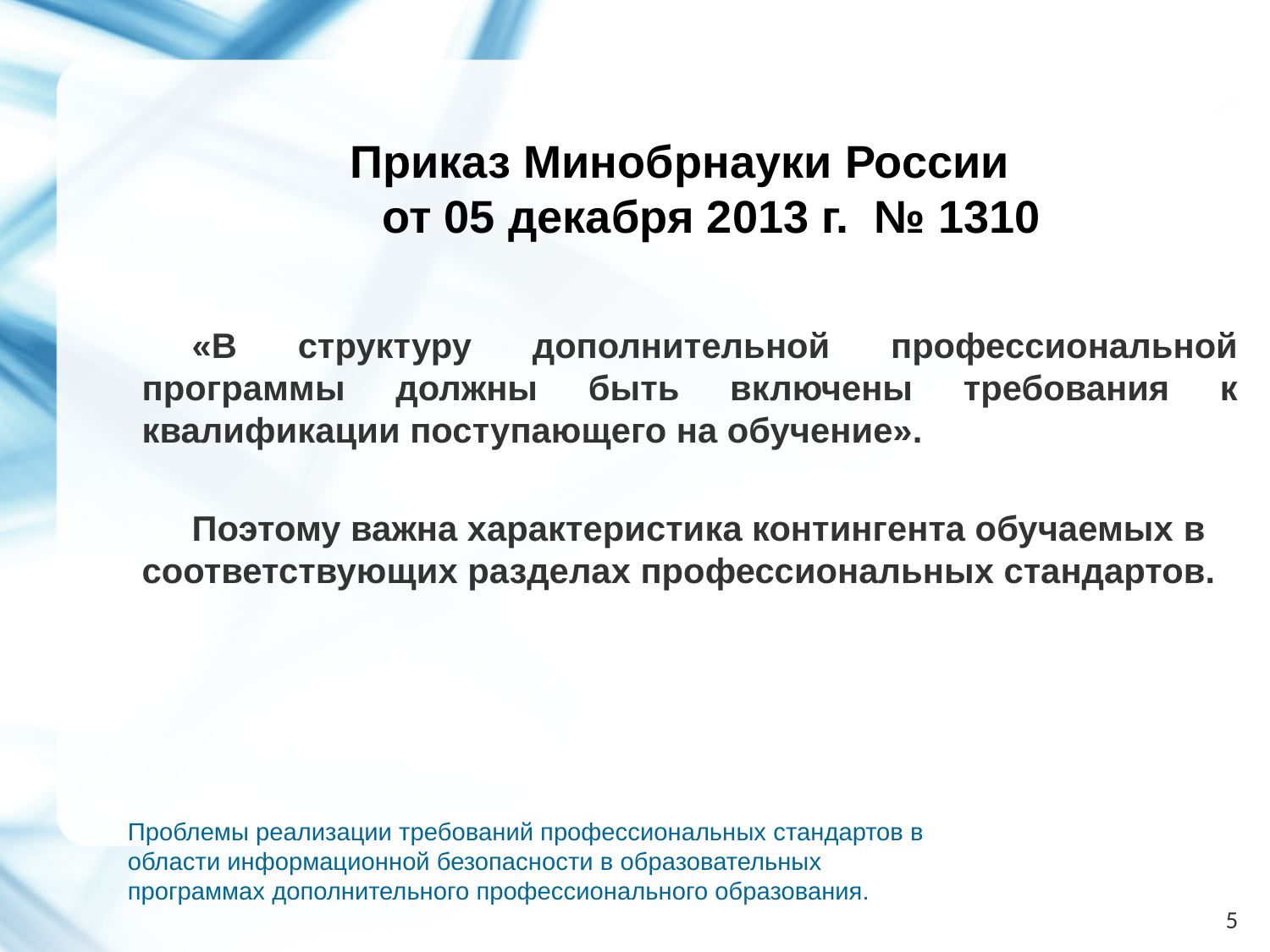

# Приказ Минобрнауки России от 05 декабря 2013 г.  № 1310
«В структуру дополнительной профессиональной программы должны быть включены требования к квалификации поступающего на обучение».

Поэтому важна характеристика контингента обучаемых в соответствующих разделах профессиональных стандартов.

Проблемы реализации требований профессиональных стандартов в области информационной безопасности в образовательных программах дополнительного профессионального образования.
5